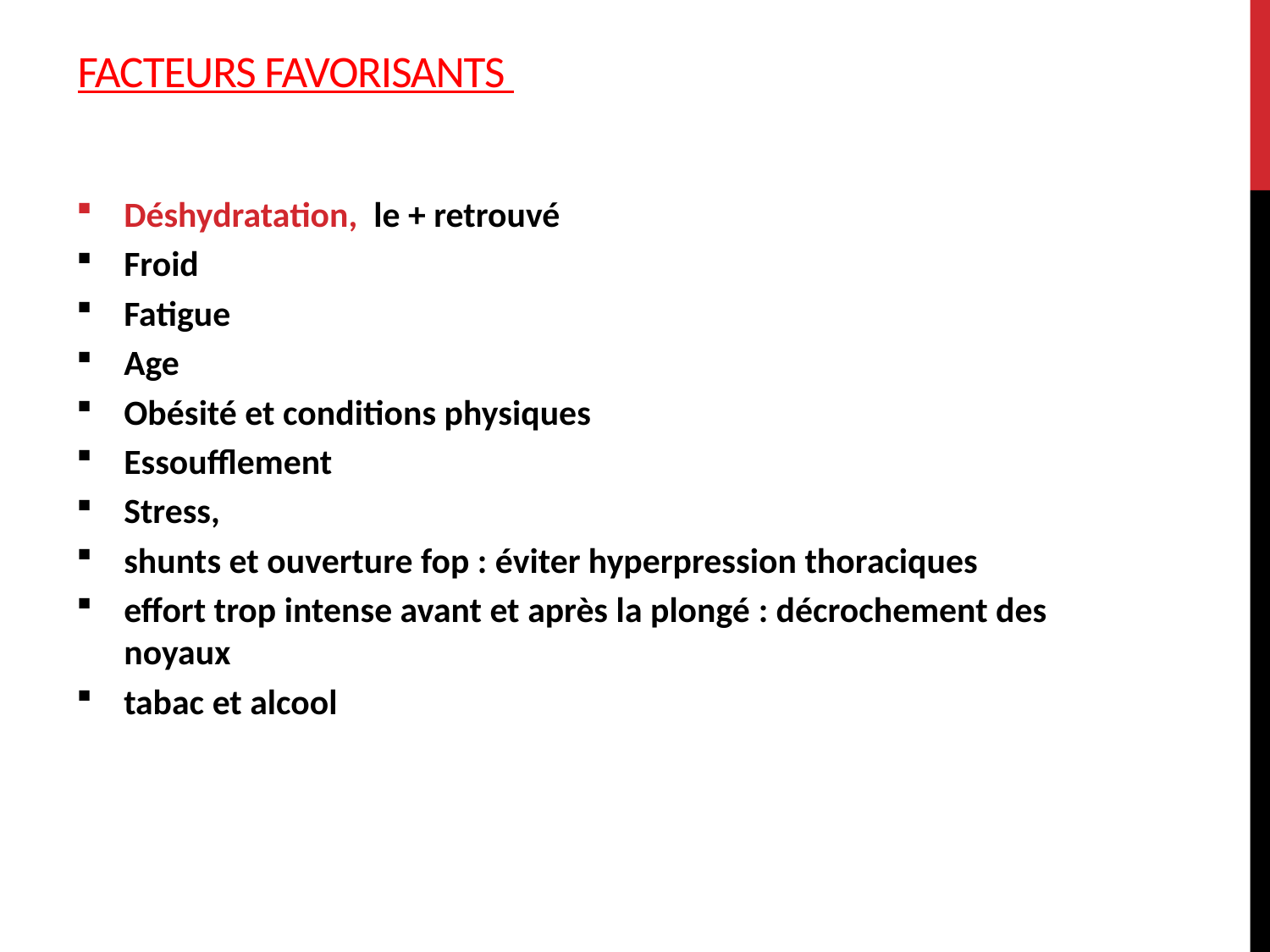

# Facteurs favorisants

Déshydratation,  le + retrouvé
Froid
Fatigue
Age
Obésité et conditions physiques
Essoufflement
Stress,
shunts et ouverture fop : éviter hyperpression thoraciques
effort trop intense avant et après la plongé : décrochement des noyaux
tabac et alcool